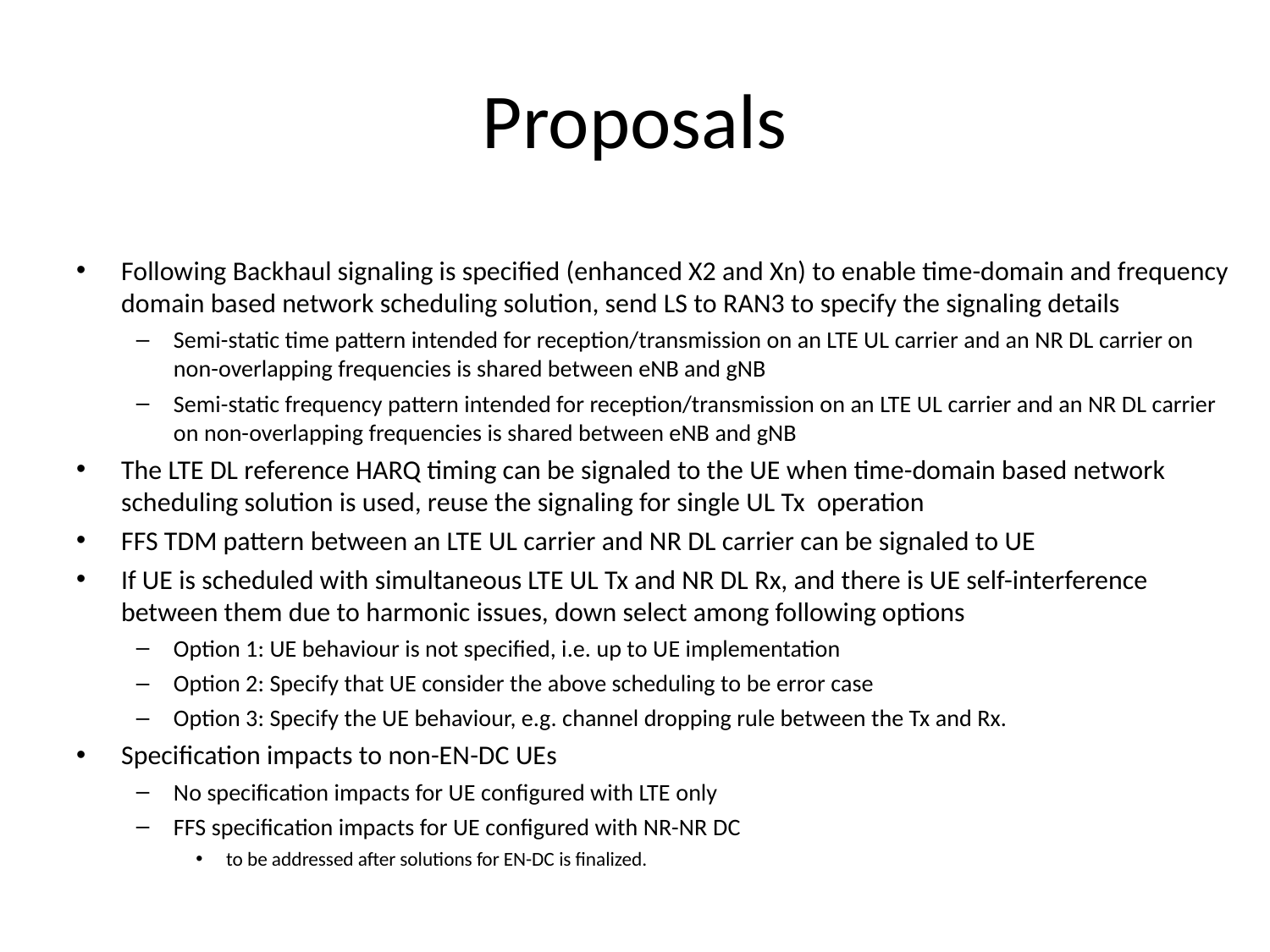

# Proposals

Following Backhaul signaling is specified (enhanced X2 and Xn) to enable time-domain and frequency domain based network scheduling solution, send LS to RAN3 to specify the signaling details
Semi-static time pattern intended for reception/transmission on an LTE UL carrier and an NR DL carrier on non-overlapping frequencies is shared between eNB and gNB
Semi-static frequency pattern intended for reception/transmission on an LTE UL carrier and an NR DL carrier on non-overlapping frequencies is shared between eNB and gNB
The LTE DL reference HARQ timing can be signaled to the UE when time-domain based network scheduling solution is used, reuse the signaling for single UL Tx  operation
FFS TDM pattern between an LTE UL carrier and NR DL carrier can be signaled to UE
If UE is scheduled with simultaneous LTE UL Tx and NR DL Rx, and there is UE self-interference between them due to harmonic issues, down select among following options
Option 1: UE behaviour is not specified, i.e. up to UE implementation
Option 2: Specify that UE consider the above scheduling to be error case
Option 3: Specify the UE behaviour, e.g. channel dropping rule between the Tx and Rx.
Specification impacts to non-EN-DC UEs
No specification impacts for UE configured with LTE only
FFS specification impacts for UE configured with NR-NR DC
to be addressed after solutions for EN-DC is finalized.